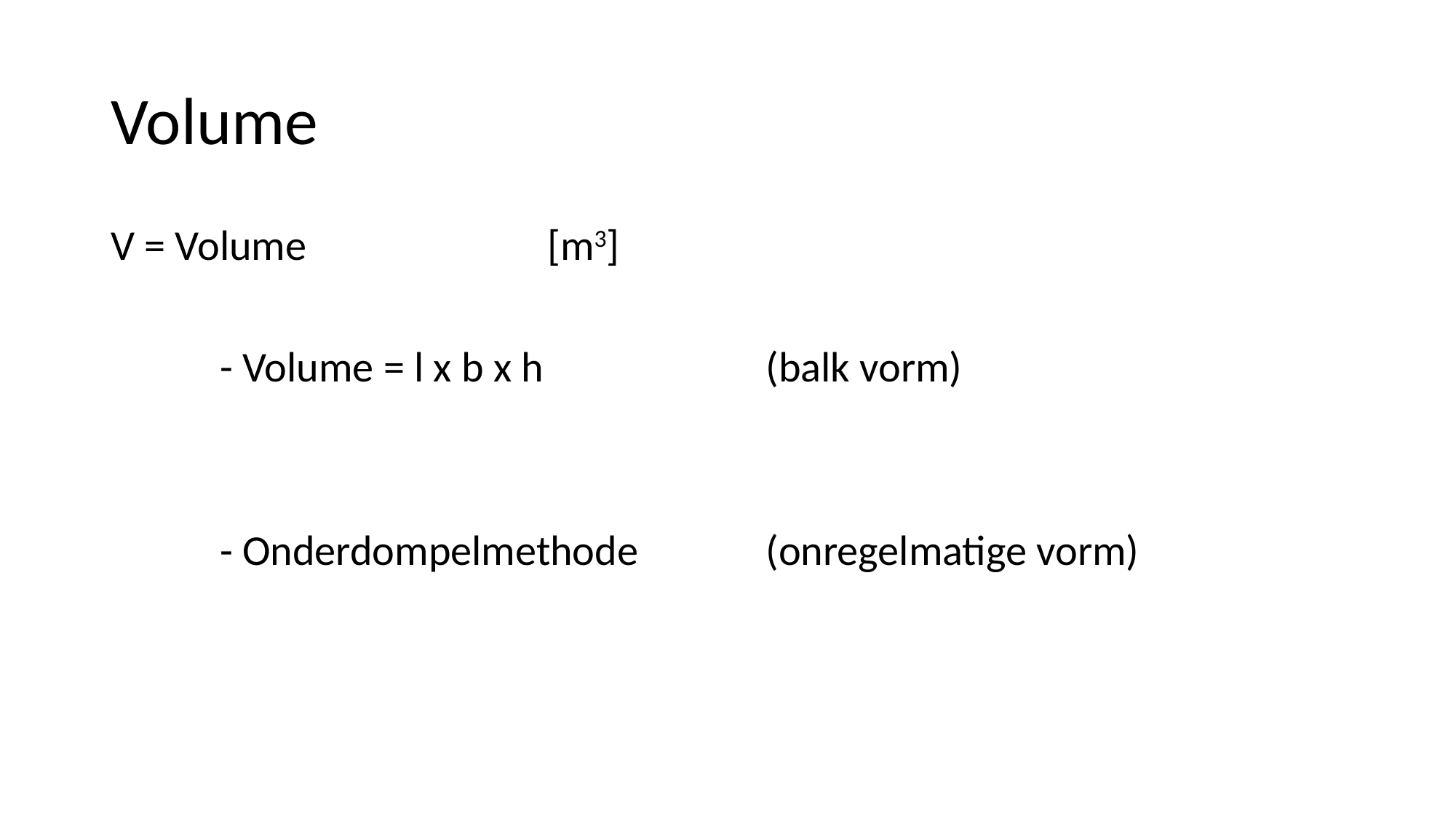

# Volume
V = Volume			[m3]

	- Volume = l x b x h			(balk vorm)

	- Onderdompelmethode		(onregelmatige vorm)